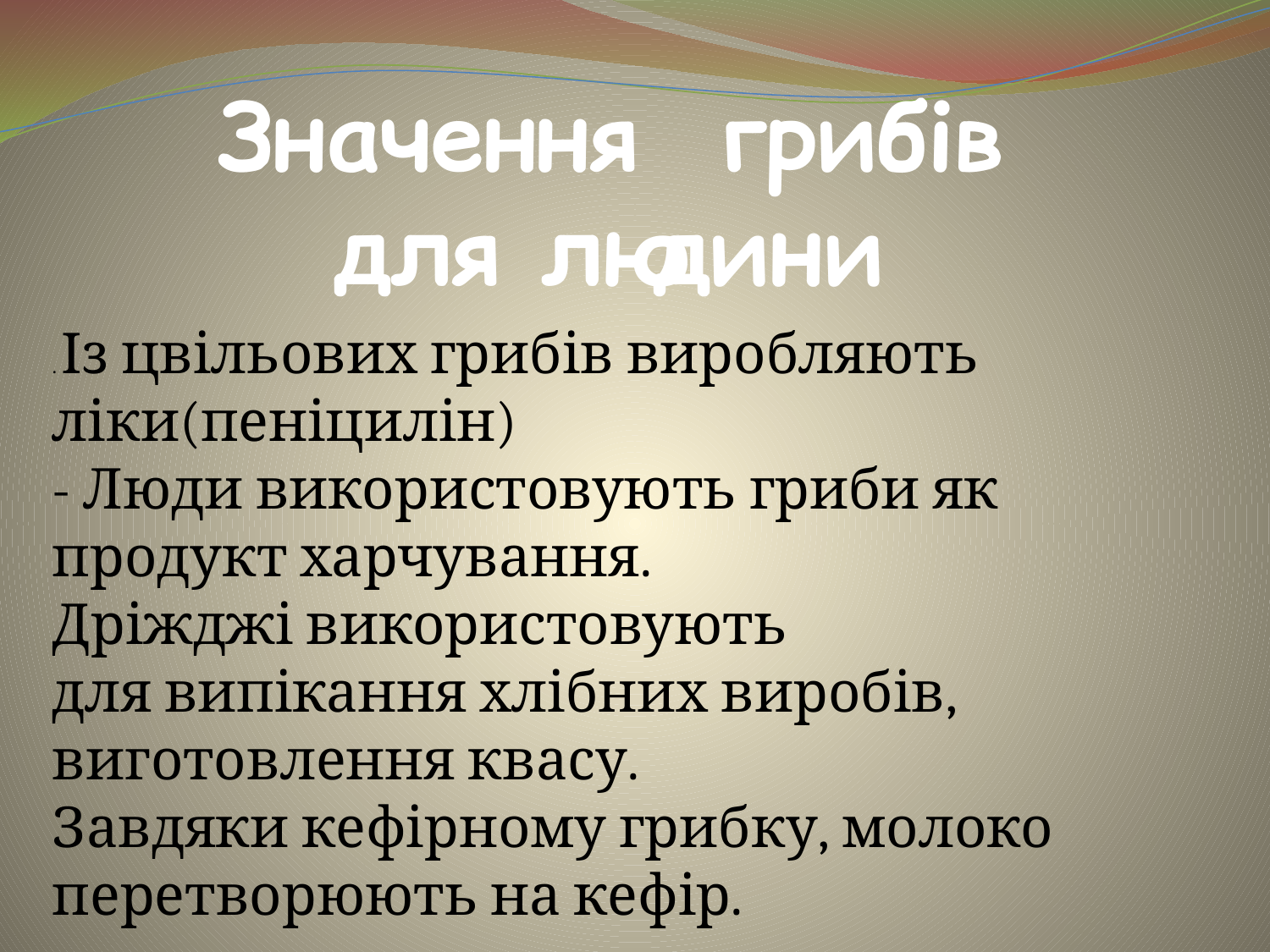

Значення  грибів для людини
. Із цвільових грибів виробляють
ліки(пеніцилін)
- Люди використовують гриби як
продукт харчування.
Дріжджі використовують
для випікання хлібних виробів,
виготовлення квасу.
Завдяки кефірному грибку, молоко
перетворюють на кефір.